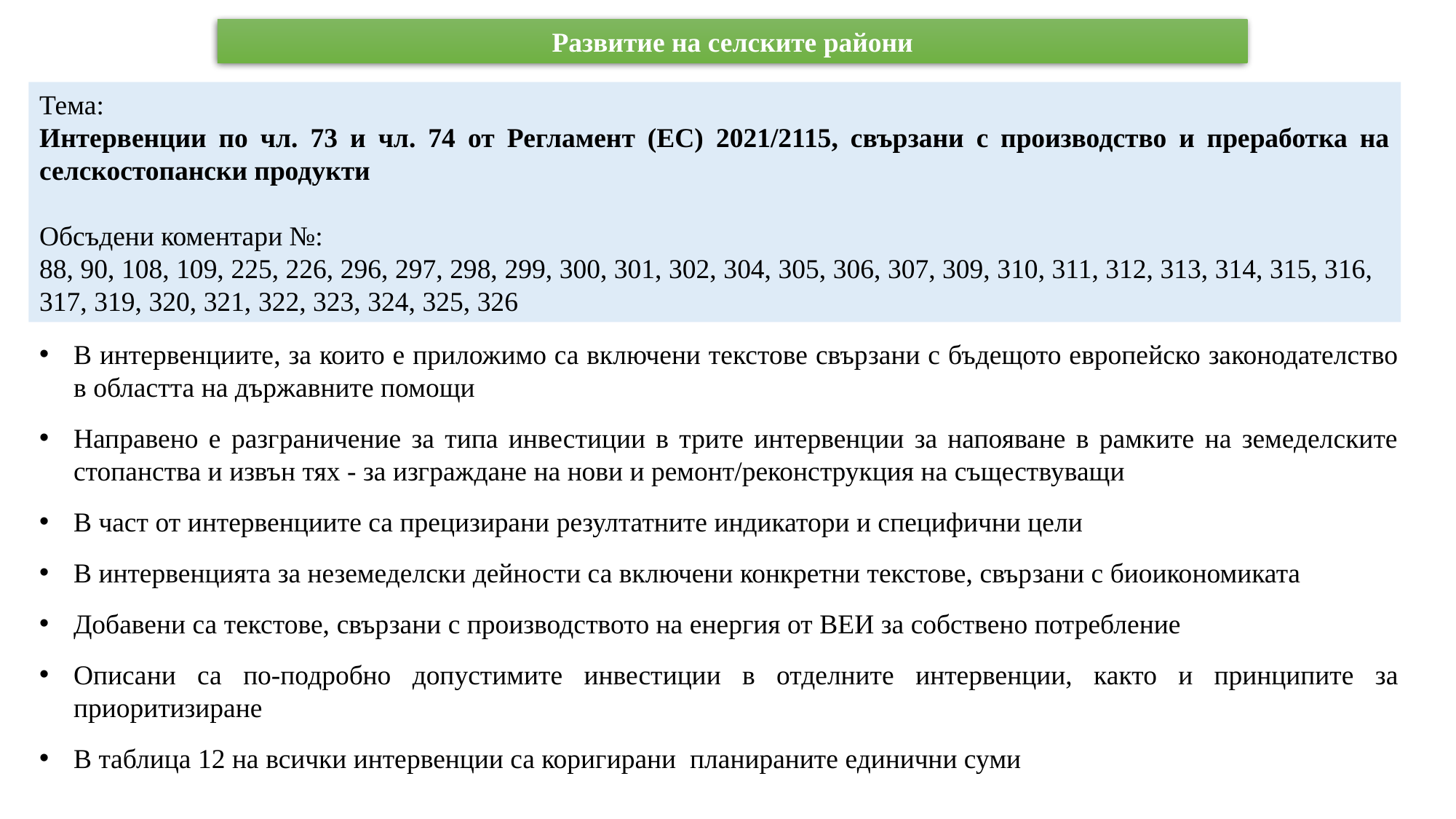

Развитие на селските райони
Тема:
Интервенции по чл. 73 и чл. 74 от Регламент (ЕС) 2021/2115, свързани с производство и преработка на селскостопански продукти

Обсъдени коментари №:
88, 90, 108, 109, 225, 226, 296, 297, 298, 299, 300, 301, 302, 304, 305, 306, 307, 309, 310, 311, 312, 313, 314, 315, 316, 317, 319, 320, 321, 322, 323, 324, 325, 326
В интервенциите, за които е приложимо са включени текстове свързани с бъдещото европейско законодателство в областта на държавните помощи
Направено е разграничение за типа инвестиции в трите интервенции за напояване в рамките на земеделските стопанства и извън тях - за изграждане на нови и ремонт/реконструкция на съществуващи
В част от интервенциите са прецизирани резултатните индикатори и специфични цели
В интервенцията за неземеделски дейности са включени конкретни текстове, свързани с биоикономиката
Добавени са текстове, свързани с производството на енергия от ВЕИ за собствено потребление
Описани са по-подробно допустимите инвестиции в отделните интервенции, както и принципите за приоритизиране
В таблица 12 на всички интервенции са коригирани  планираните единични суми